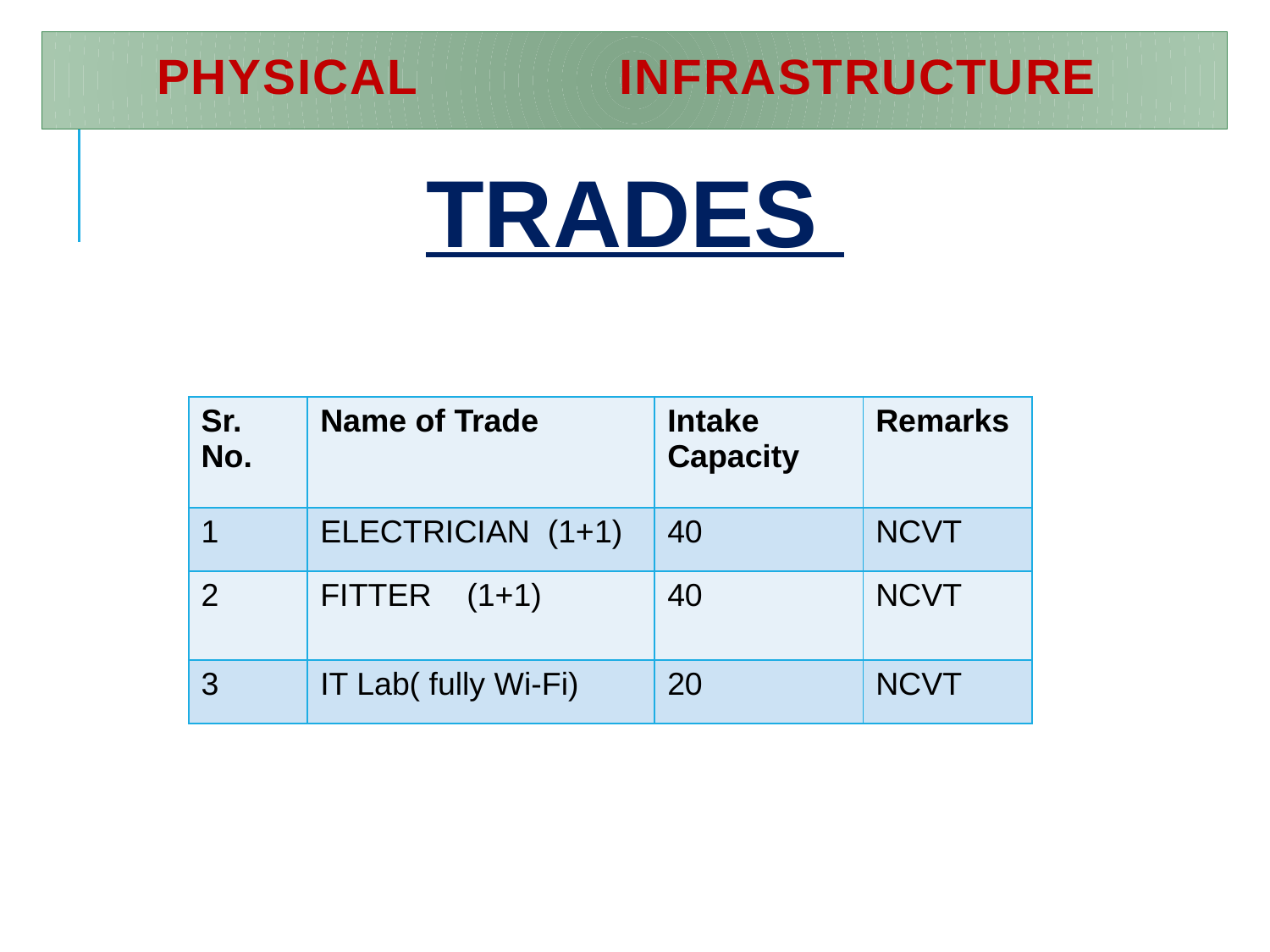

# PHYSICAL             INFRASTRUCTURE
TRADES

| Sr. No. | Name of Trade | Intake Capacity | Remarks |
| --- | --- | --- | --- |
| 1 | ELECTRICIAN (1+1) | 40 | NCVT |
| 2 | FITTER (1+1) | 40 | NCVT |
| 3 | IT Lab( fully Wi-Fi) | 20 | NCVT |
PHYSICAL INFRASTRUCTURE